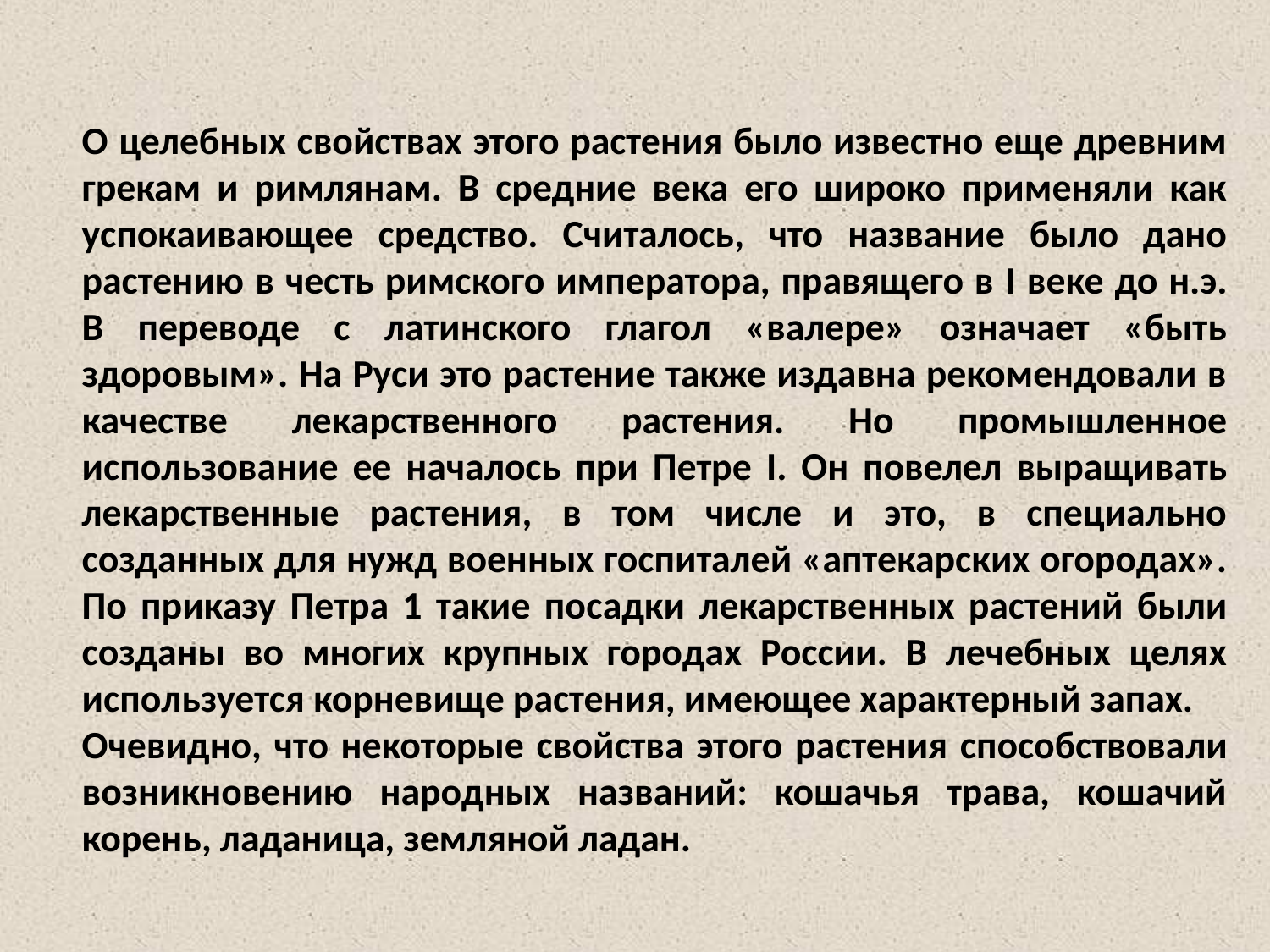

О целебных свойствах этого растения было известно еще древним грекам и римлянам. В средние века его широко применяли как успокаивающее средство. Считалось, что название было дано растению в честь римского императора, правящего в I веке до н.э. В переводе с латинского глагол «валере» означает «быть здоровым». На Руси это растение также издавна рекомендовали в качестве ле­карственного растения. Но промышленное использование ее нача­лось при Петре I. Он повелел выращивать лекарственные растения, в том числе и это, в специально созданных для нужд военных госпиталей «аптекарских огородах». По приказу Петра 1 такие по­садки лекарственных растений были созданы во многих крупных городах России. В лечебных целях используется корневище растения, имеющее характерный запах.
Очевидно, что некоторые свойства этого растения способствова­ли возникновению народных названий: кошачья трава, кошачий корень, ладаница, земляной ладан.